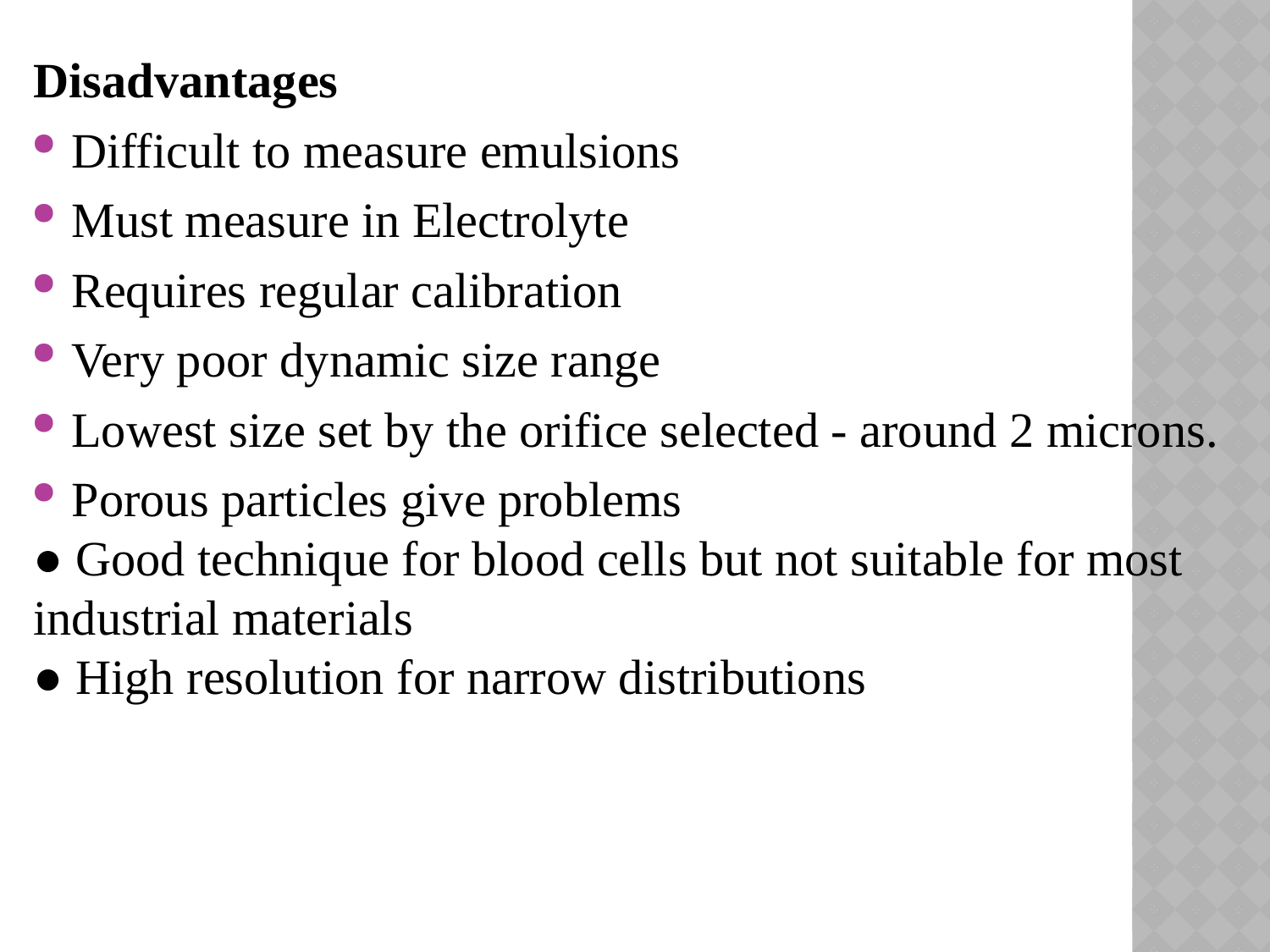

Disadvantages
Difficult to measure emulsions
Must measure in Electrolyte
Requires regular calibration
Very poor dynamic size range
Lowest size set by the orifice selected - around 2 microns.
Porous particles give problems
● Good technique for blood cells but not suitable for most industrial materials
● High resolution for narrow distributions